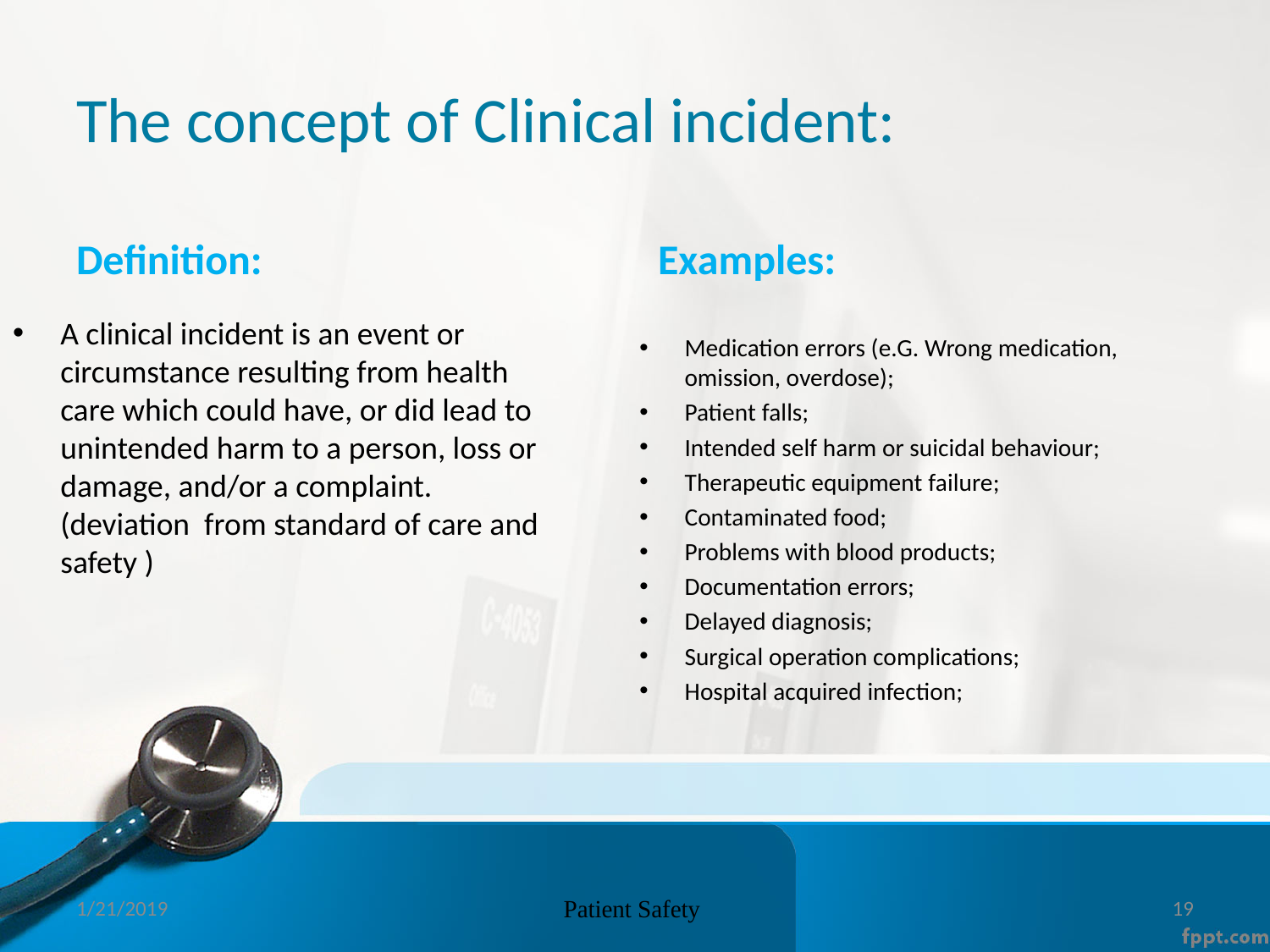

# The concept of Clinical incident:
Definition:
Examples:
A clinical incident is an event or circumstance resulting from health care which could have, or did lead to unintended harm to a person, loss or damage, and/or a complaint. (deviation  from standard of care and safety )

Medication errors (e.G. Wrong medication, omission, overdose);
Patient falls;
Intended self harm or suicidal behaviour;
Therapeutic equipment failure;
Contaminated food;
Problems with blood products;
Documentation errors;
Delayed diagnosis;
Surgical operation complications;
Hospital acquired infection;

1/21/2019
Patient Safety
19